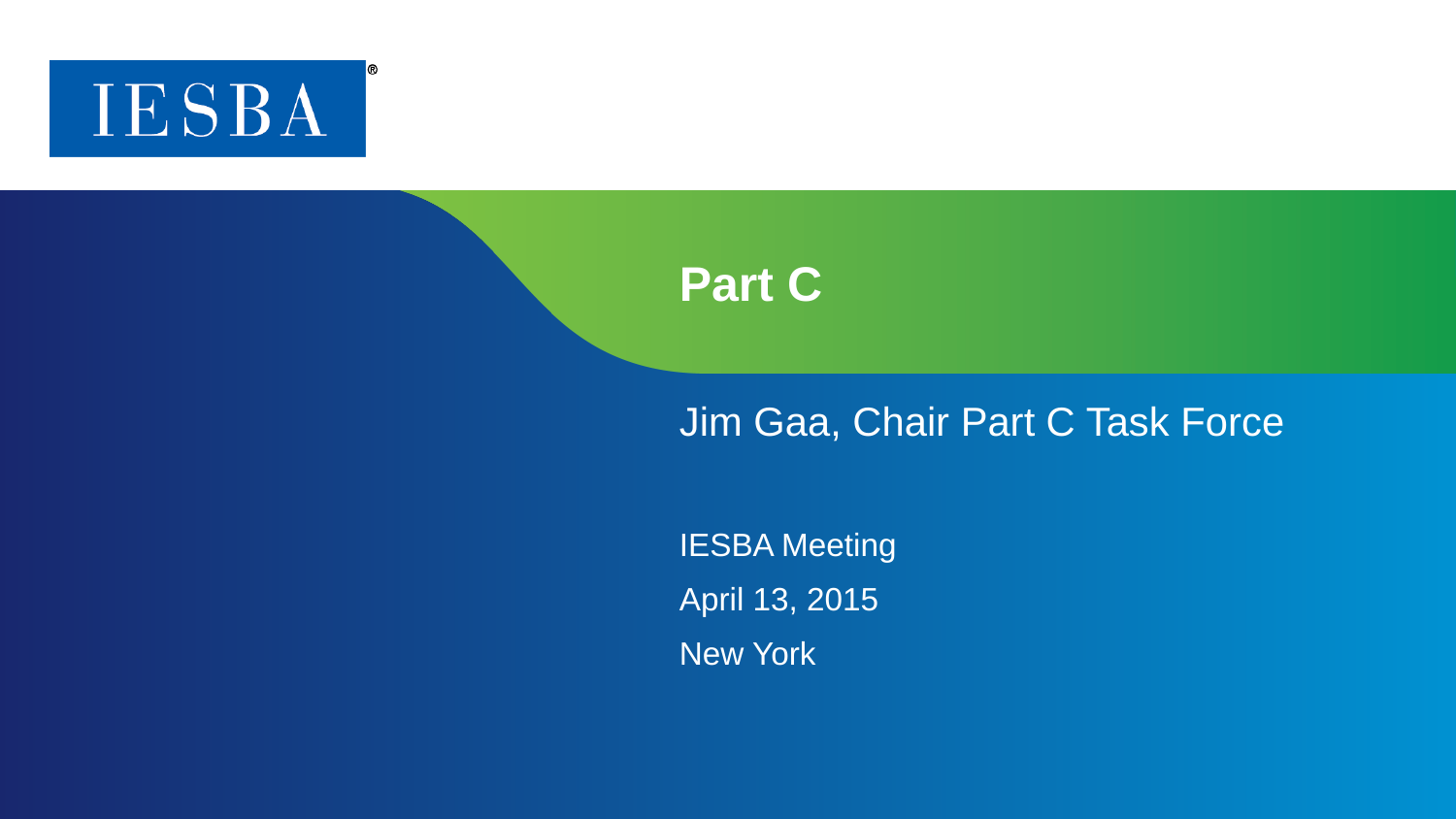

# Part C
Jim Gaa, Chair Part C Task Force

IESBA Meeting
April 13, 2015
New York